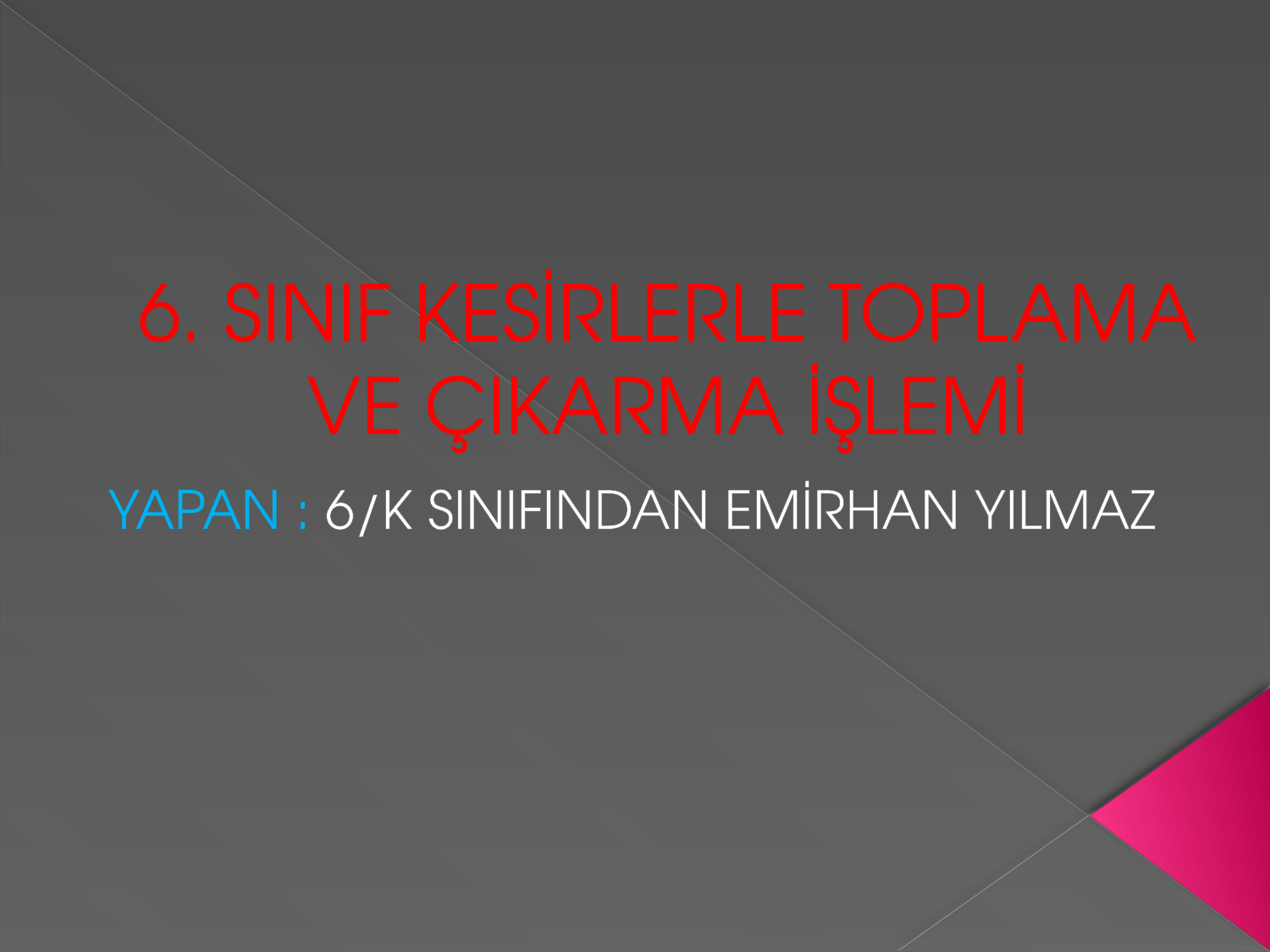

# 6. SINIF KESİRLERLE TOPLAMA VE ÇIKARMA İŞLEMİ

YAPAN : 6/K SINIFINDAN EMİRHAN YILMAZ